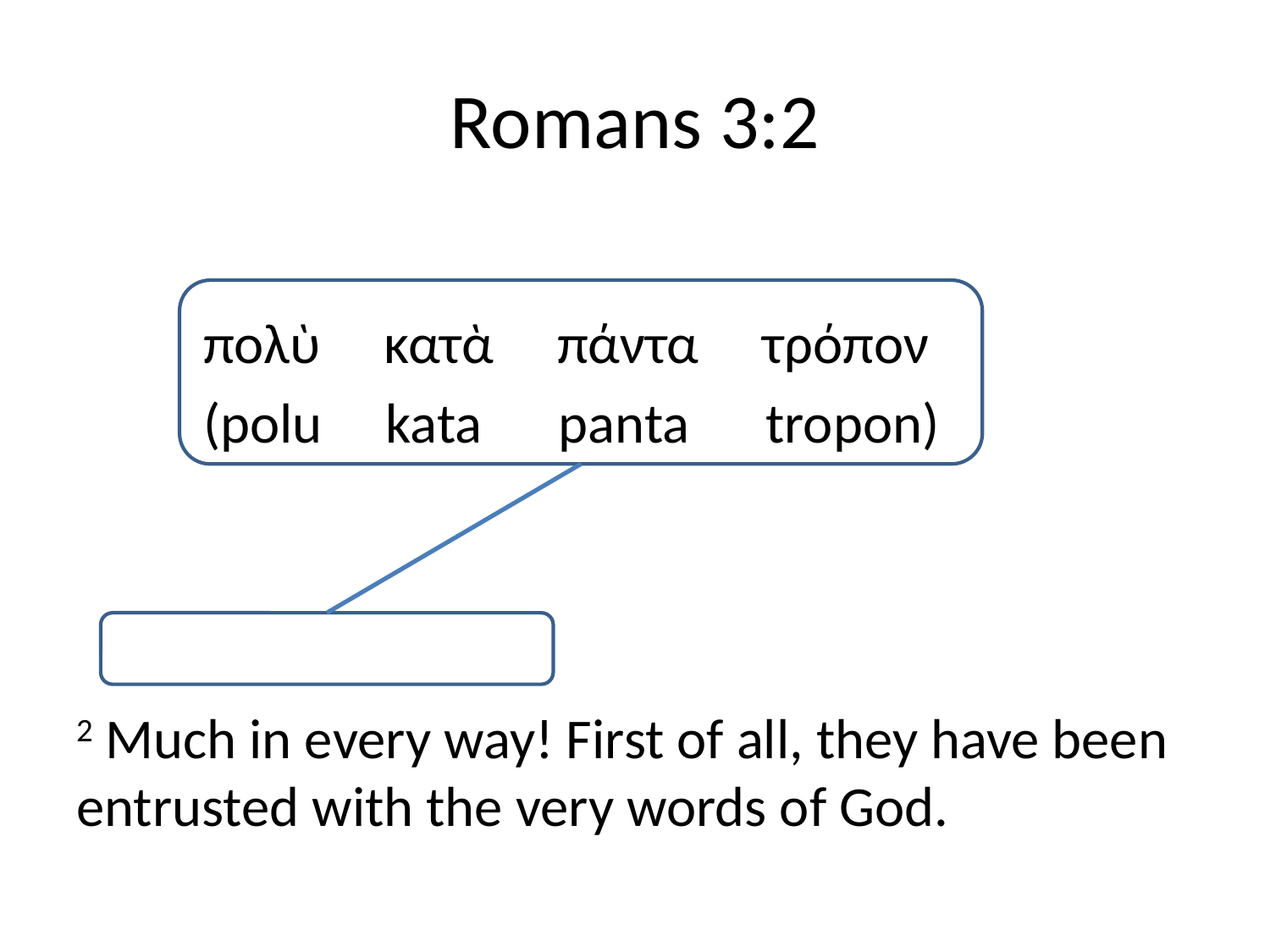

# Romans 3:2

	πολὺ     κατὰ     πάντα     τρόπον
	(polu     kata      panta      tropon)

2 Much in every way! First of all, they have been entrusted with the very words of God.